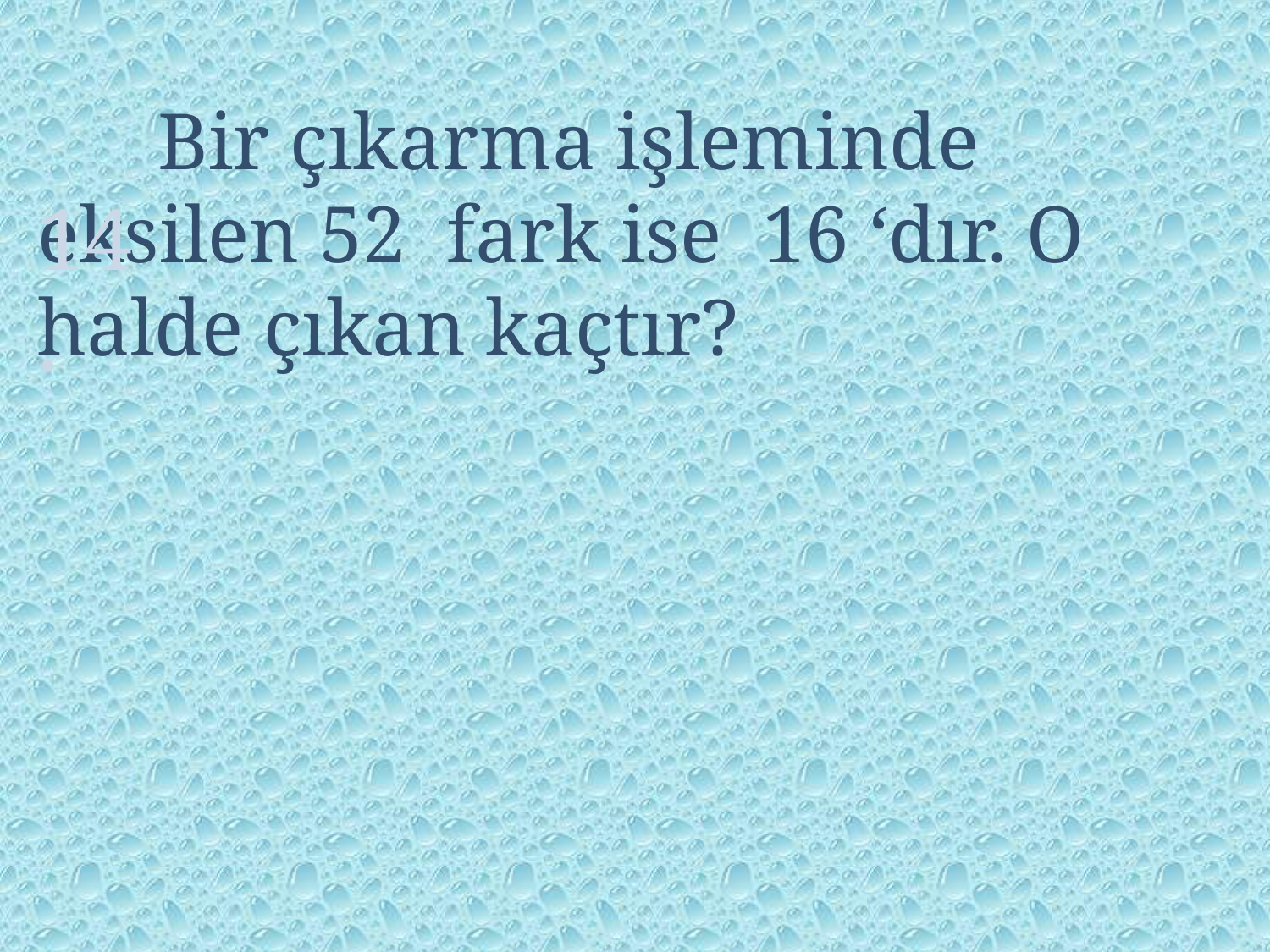

14.
      Bir çıkarma işleminde eksilen 52  fark ise  16 ‘dır. O halde çıkan kaçtır?